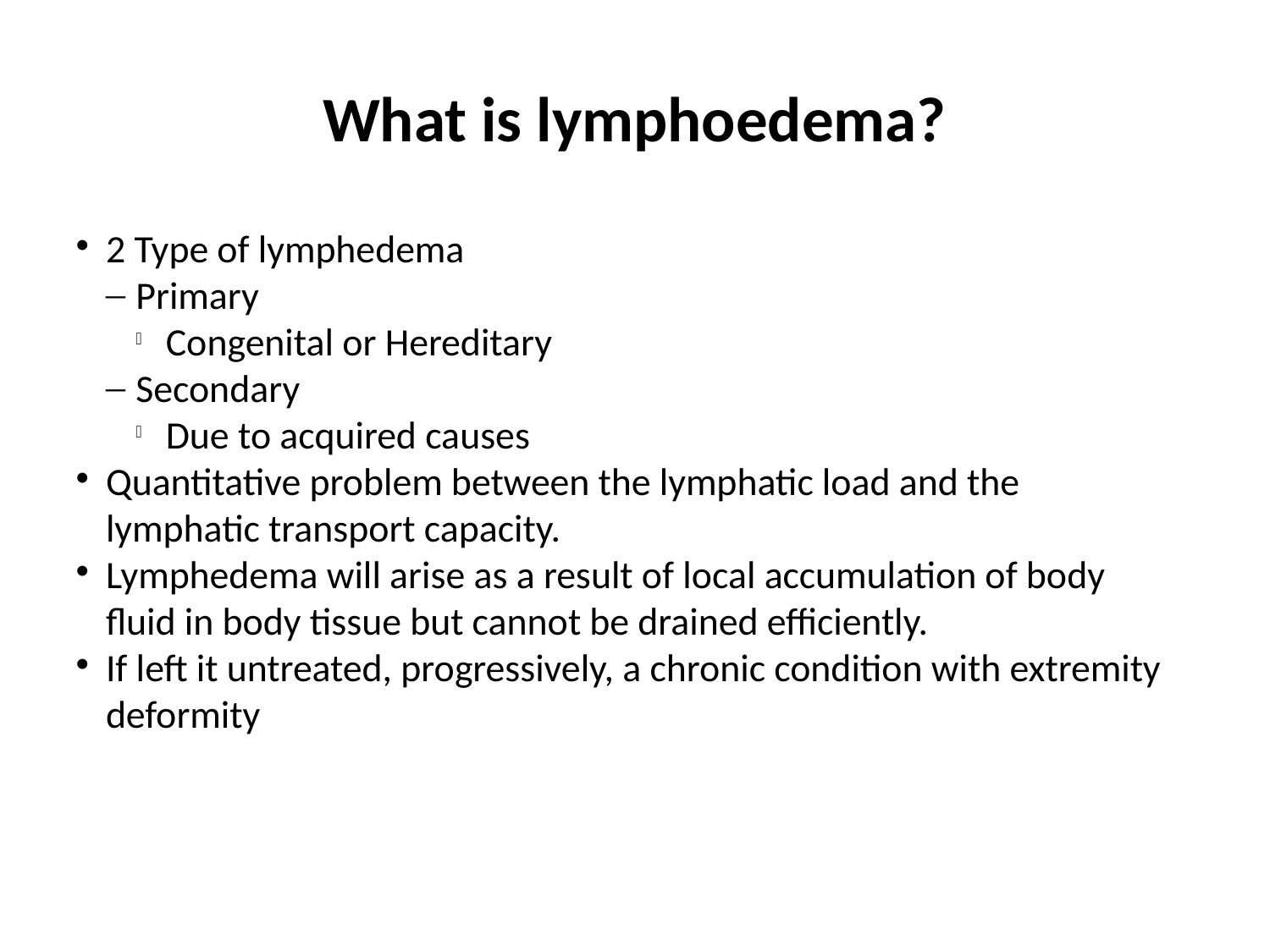

What is lymphoedema?
2 Type of lymphedema
Primary
Congenital or Hereditary
Secondary
Due to acquired causes
Quantitative problem between the lymphatic load and the lymphatic transport capacity.
Lymphedema will arise as a result of local accumulation of body fluid in body tissue but cannot be drained efficiently.
If left it untreated, progressively, a chronic condition with extremity deformity